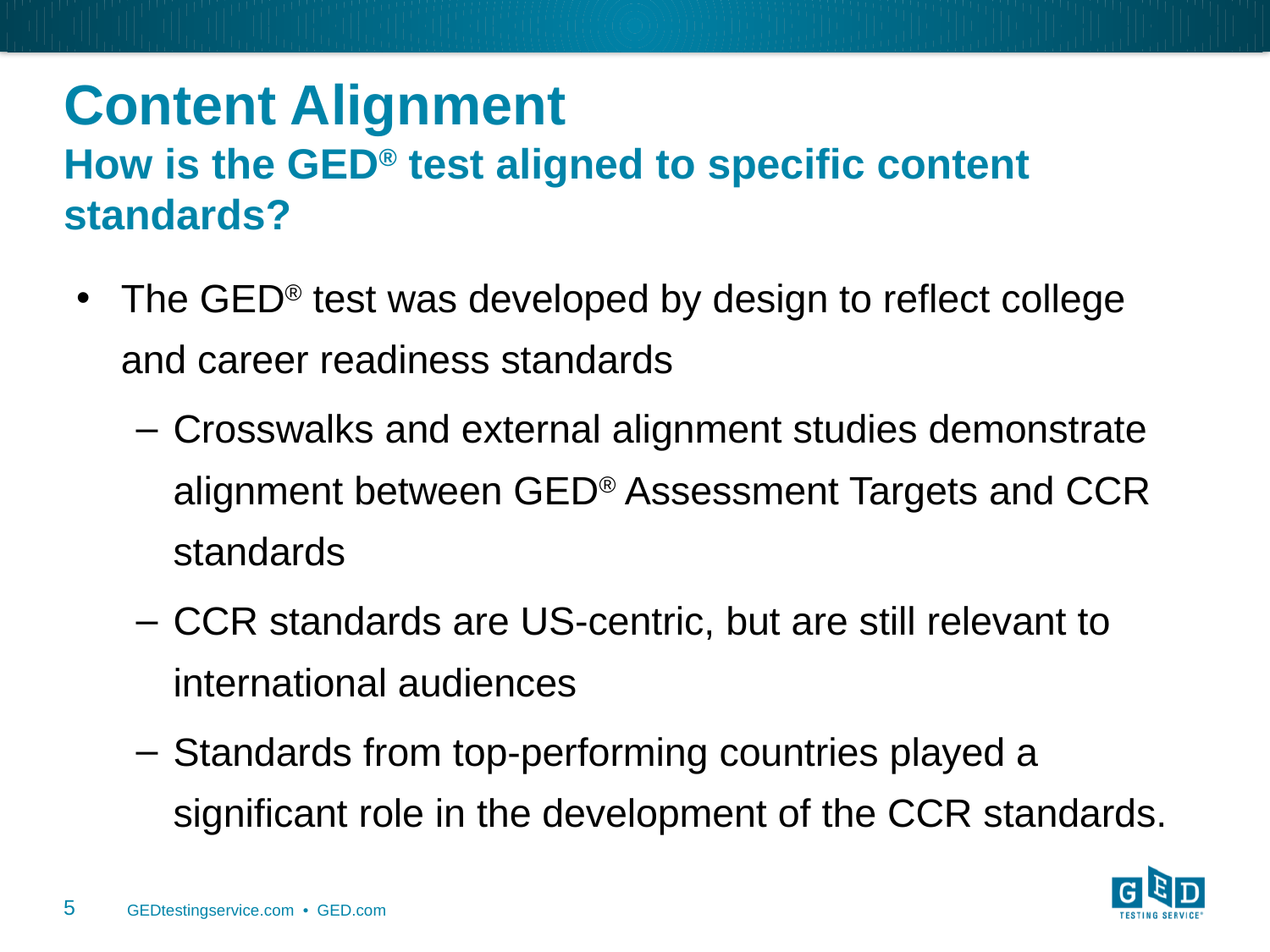

# Content Alignment How is the GED® test aligned to specific content standards?
The GED® test was developed by design to reflect college and career readiness standards
Crosswalks and external alignment studies demonstrate alignment between GED® Assessment Targets and CCR standards
CCR standards are US-centric, but are still relevant to international audiences
Standards from top-performing countries played a significant role in the development of the CCR standards.
5